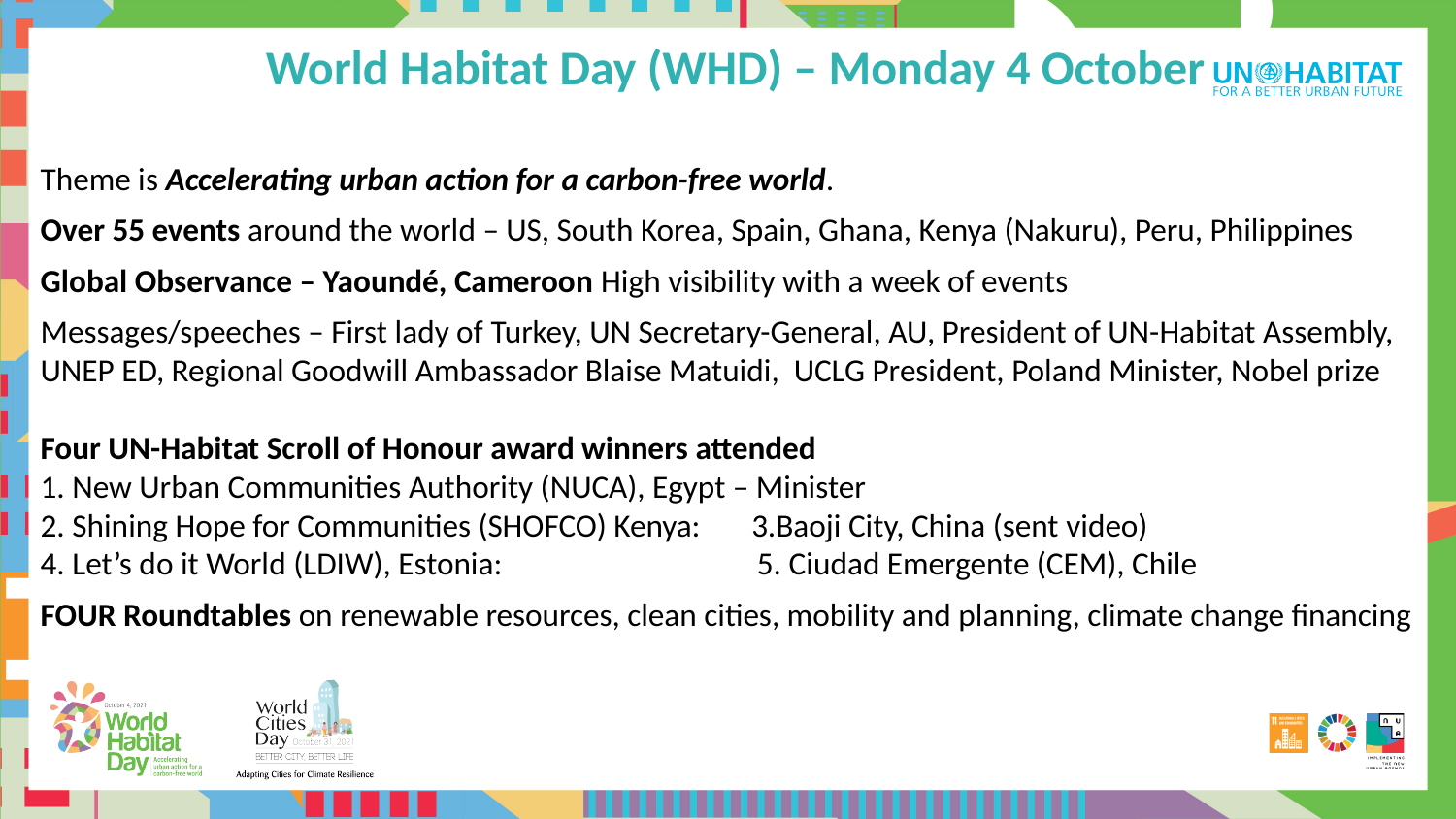

World Habitat Day (WHD) – Monday 4 October

Theme is Accelerating urban action for a carbon-free world.
Over 55 events around the world – US, South Korea, Spain, Ghana, Kenya (Nakuru), Peru, Philippines
Global Observance – Yaoundé, Cameroon High visibility with a week of events
Messages/speeches – First lady of Turkey, UN Secretary-General, AU, President of UN-Habitat Assembly, UNEP ED, Regional Goodwill Ambassador Blaise Matuidi,  UCLG President, Poland Minister, Nobel prize

Four UN-Habitat Scroll of Honour award winners attended
1. New Urban Communities Authority (NUCA), Egypt – Minister
2. Shining Hope for Communities (SHOFCO) Kenya:       3.Baoji City, China (sent video)
4. Let’s do it World (LDIW), Estonia:                                   5. Ciudad Emergente (CEM), Chile
FOUR Roundtables on renewable resources, clean cities, mobility and planning, climate change financing